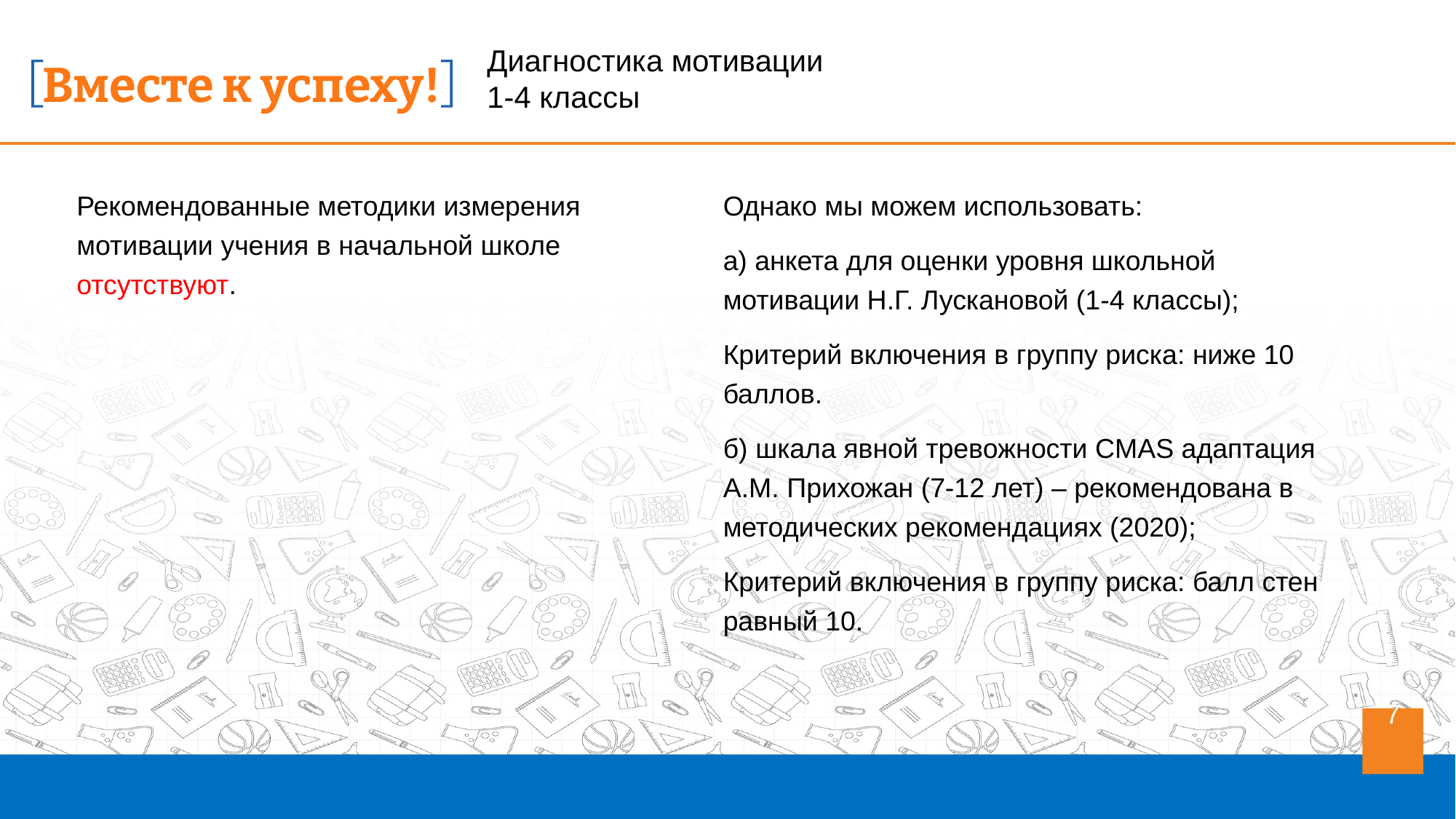

Диагностика мотивации
1-4 классы
Рекомендованные методики измерения мотивации учения в начальной школе отсутствуют.

Однако мы можем использовать:
а) анкета для оценки уровня школьной мотивации Н.Г. Лускановой (1-4 классы);
Критерий включения в группу риска: ниже 10 баллов.
б) шкала явной тревожности CMAS адаптация А.М. Прихожан (7-12 лет) – рекомендована в методических рекомендациях (2020);
Критерий включения в группу риска: балл стен равный 10.